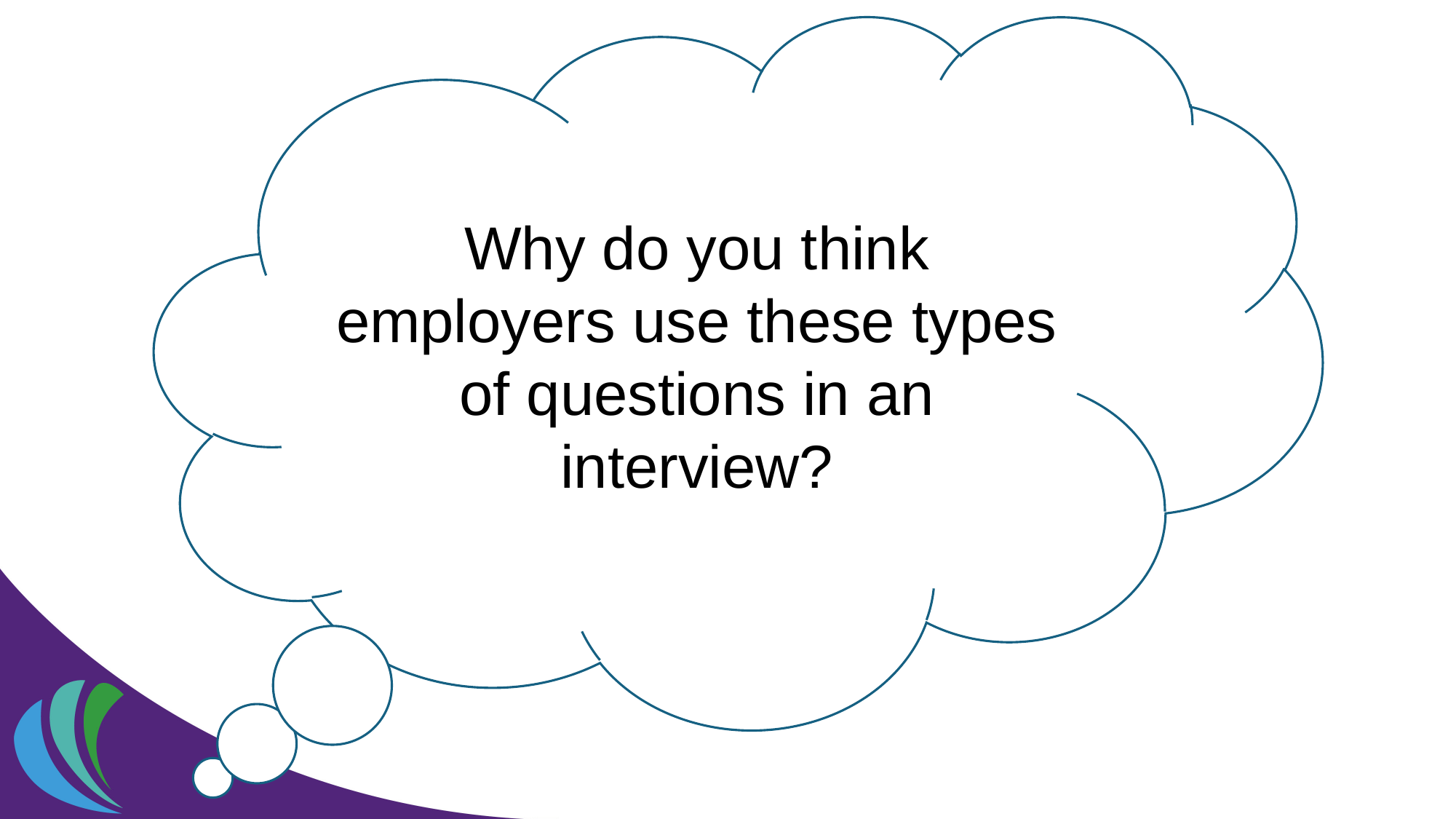

Why do you think employers use these types of questions in an interview?